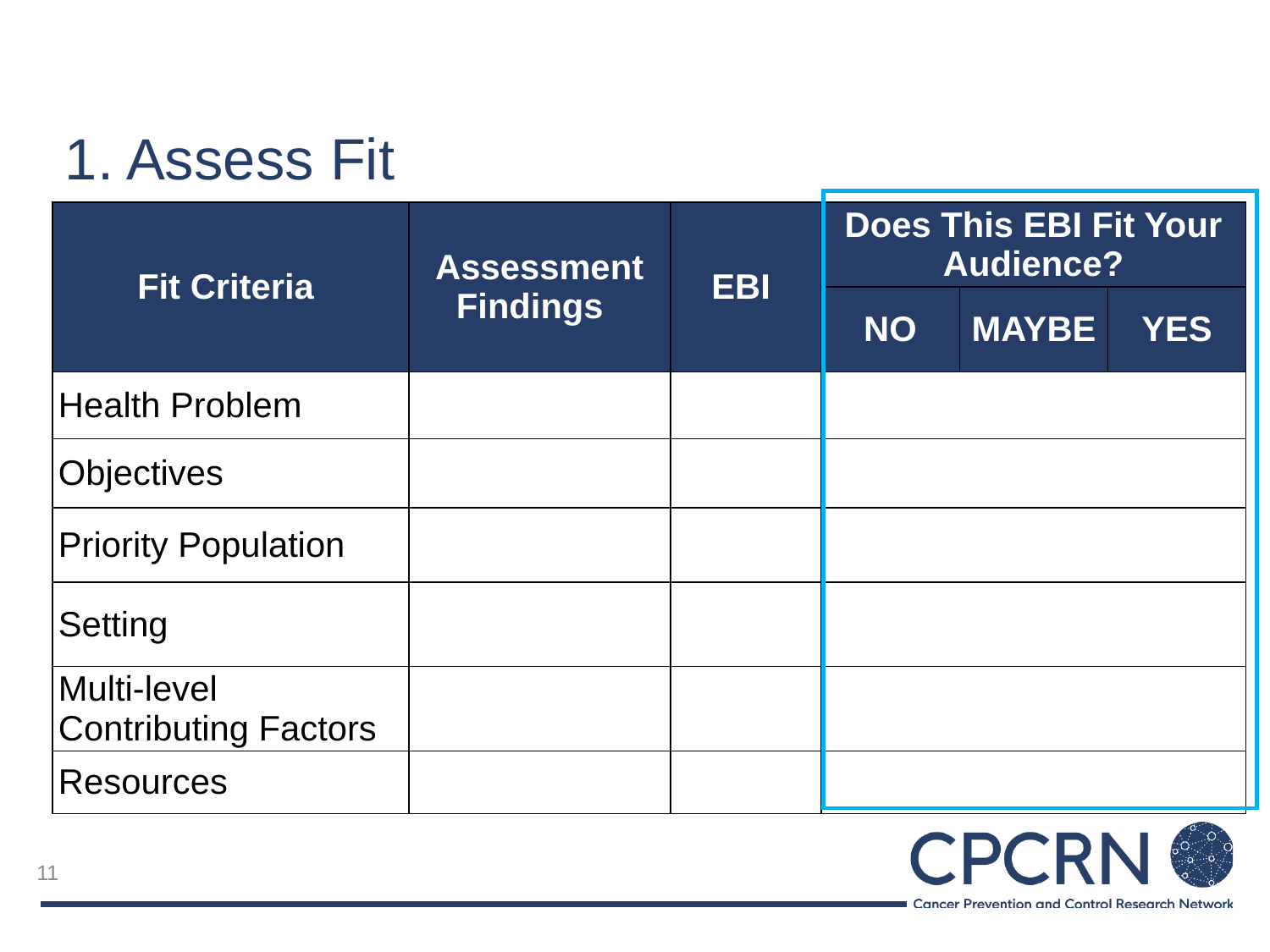

# 1. Assess Fit

| Fit Criteria​ | Assessment Findings | EBI ​ | Does This EBI Fit Your Audience?​ |  |  |
| --- | --- | --- | --- | --- | --- |
|  |  |  | NO | MAYBE | YES |
| Health Problem​ | ​ | ​ |  |  |  |
| Objectives | ​ | ​ |  |  |  |
| Priority Population ​ | ​ | ​ |  |  |  |
| Setting | ​ | ​ |  |  |  |
| Multi-level Contributing Factors | ​ | ​ |  |  |  |
| Resources ​ | ​ | ​ |  |  |  |
11